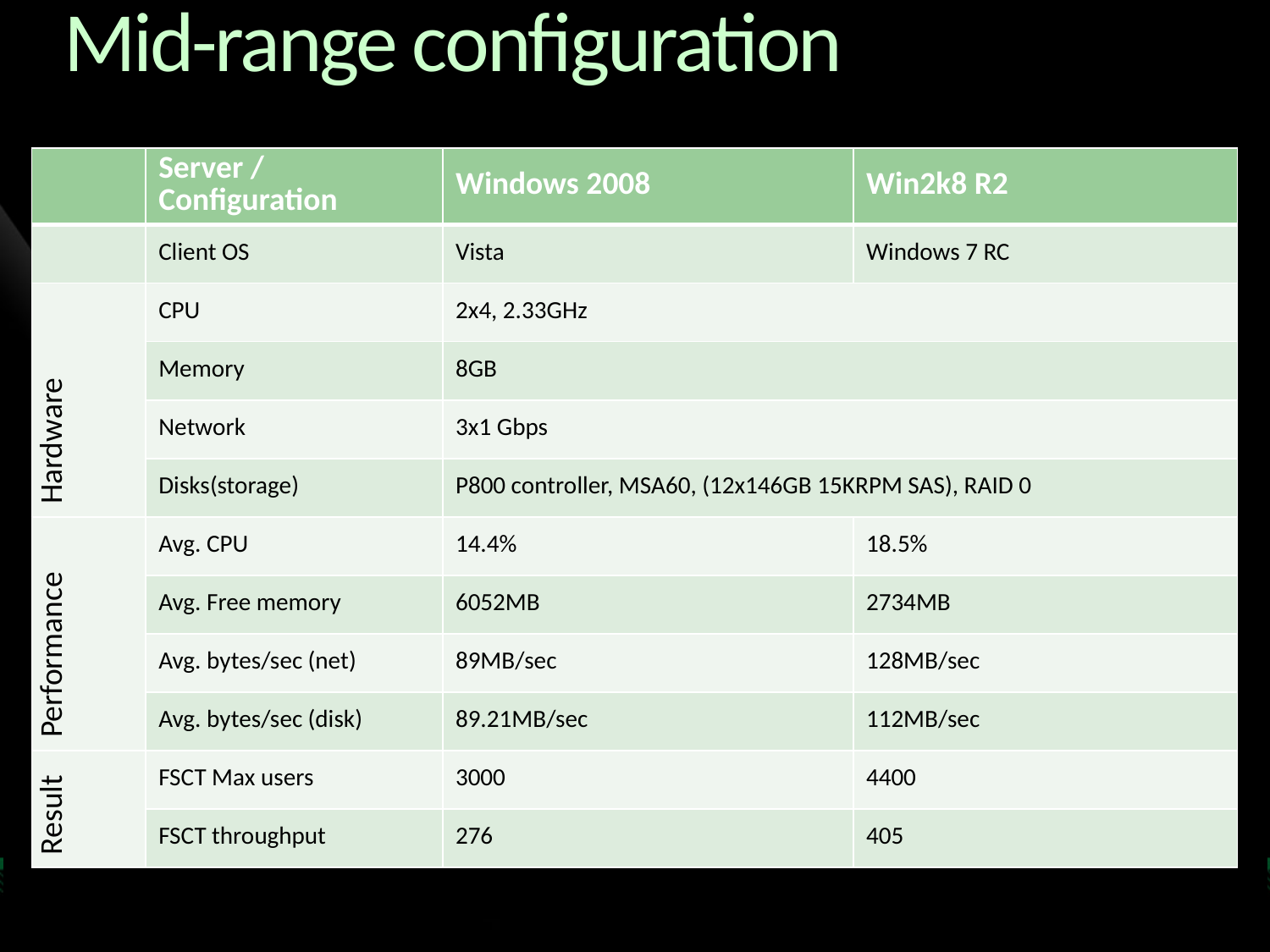

# Mid-range configuration
|  | Server / Configuration | Windows 2008 | Win2k8 R2 |
| --- | --- | --- | --- |
|  | Client OS | Vista | Windows 7 RC |
| Hardware | CPU | 2x4, 2.33GHz |  |
|  | Memory | 8GB |  |
|  | Network | 3x1 Gbps |  |
|  | Disks(storage) | P800 controller, MSA60, (12x146GB 15KRPM SAS), RAID 0 |  |
| Performance | Avg. CPU | 14.4% | 18.5% |
|  | Avg. Free memory | 6052MB | 2734MB |
|  | Avg. bytes/sec (net) | 89MB/sec | 128MB/sec |
|  | Avg. bytes/sec (disk) | 89.21MB/sec | 112MB/sec |
| Result | FSCT Max users | 3000 | 4400 |
|  | FSCT throughput | 276 | 405 |